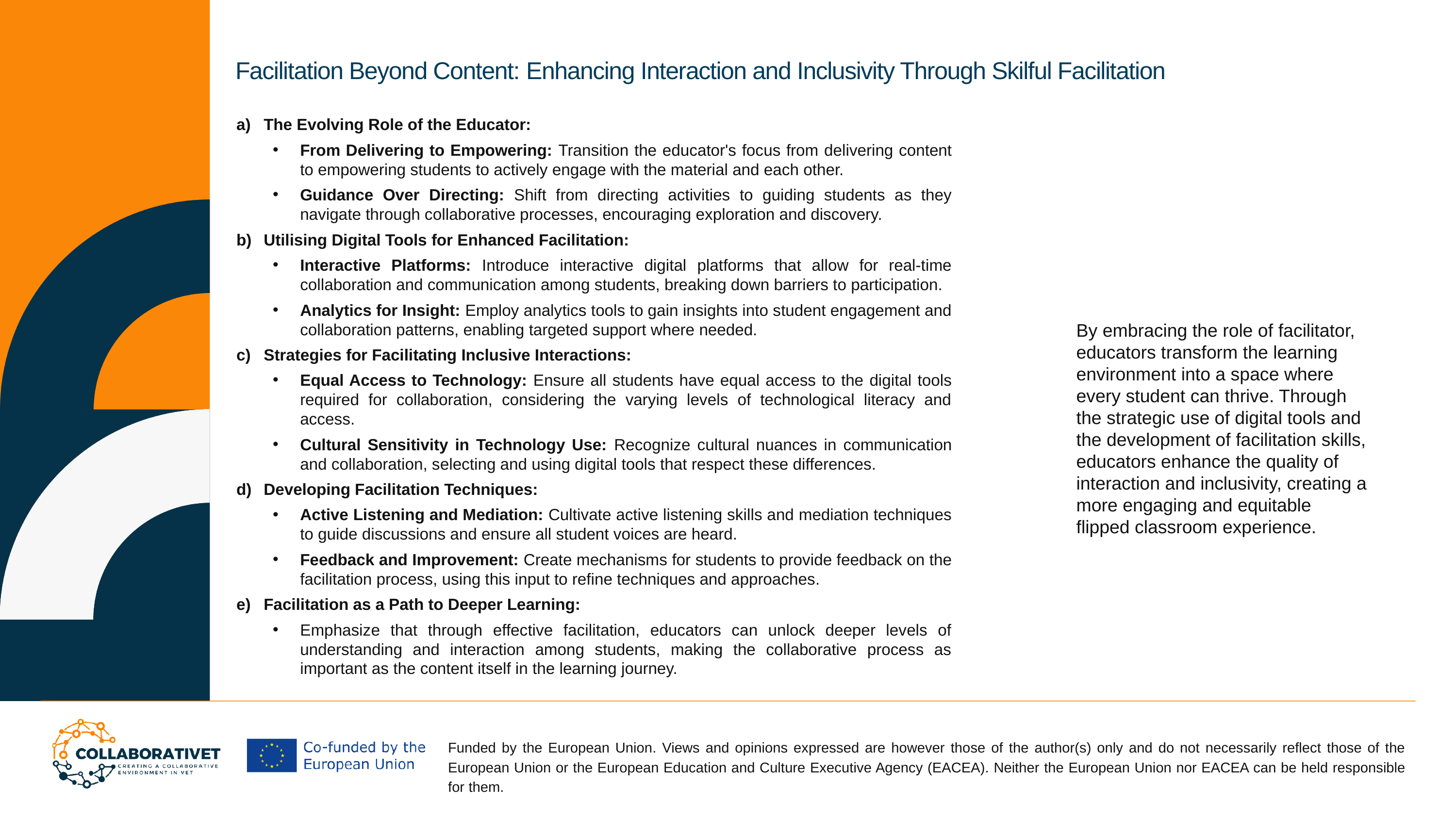

Facilitation Beyond Content: Enhancing Interaction and Inclusivity Through Skilful Facilitation

The Evolving Role of the Educator:
From Delivering to Empowering: Transition the educator's focus from delivering content to empowering students to actively engage with the material and each other.
Guidance Over Directing: Shift from directing activities to guiding students as they navigate through collaborative processes, encouraging exploration and discovery.
Utilising Digital Tools for Enhanced Facilitation:
Interactive Platforms: Introduce interactive digital platforms that allow for real-time collaboration and communication among students, breaking down barriers to participation.
Analytics for Insight: Employ analytics tools to gain insights into student engagement and collaboration patterns, enabling targeted support where needed.
Strategies for Facilitating Inclusive Interactions:
Equal Access to Technology: Ensure all students have equal access to the digital tools required for collaboration, considering the varying levels of technological literacy and access.
Cultural Sensitivity in Technology Use: Recognize cultural nuances in communication and collaboration, selecting and using digital tools that respect these differences.
Developing Facilitation Techniques:
Active Listening and Mediation: Cultivate active listening skills and mediation techniques to guide discussions and ensure all student voices are heard.
Feedback and Improvement: Create mechanisms for students to provide feedback on the facilitation process, using this input to refine techniques and approaches.
Facilitation as a Path to Deeper Learning:
Emphasize that through effective facilitation, educators can unlock deeper levels of understanding and interaction among students, making the collaborative process as important as the content itself in the learning journey.

By embracing the role of facilitator, educators transform the learning environment into a space where every student can thrive. Through the strategic use of digital tools and the development of facilitation skills, educators enhance the quality of interaction and inclusivity, creating a more engaging and equitable flipped classroom experience.

Funded by the European Union. Views and opinions expressed are however those of the author(s) only and do not necessarily reflect those of the European Union or the European Education and Culture Executive Agency (EACEA). Neither the European Union nor EACEA can be held responsible for them.